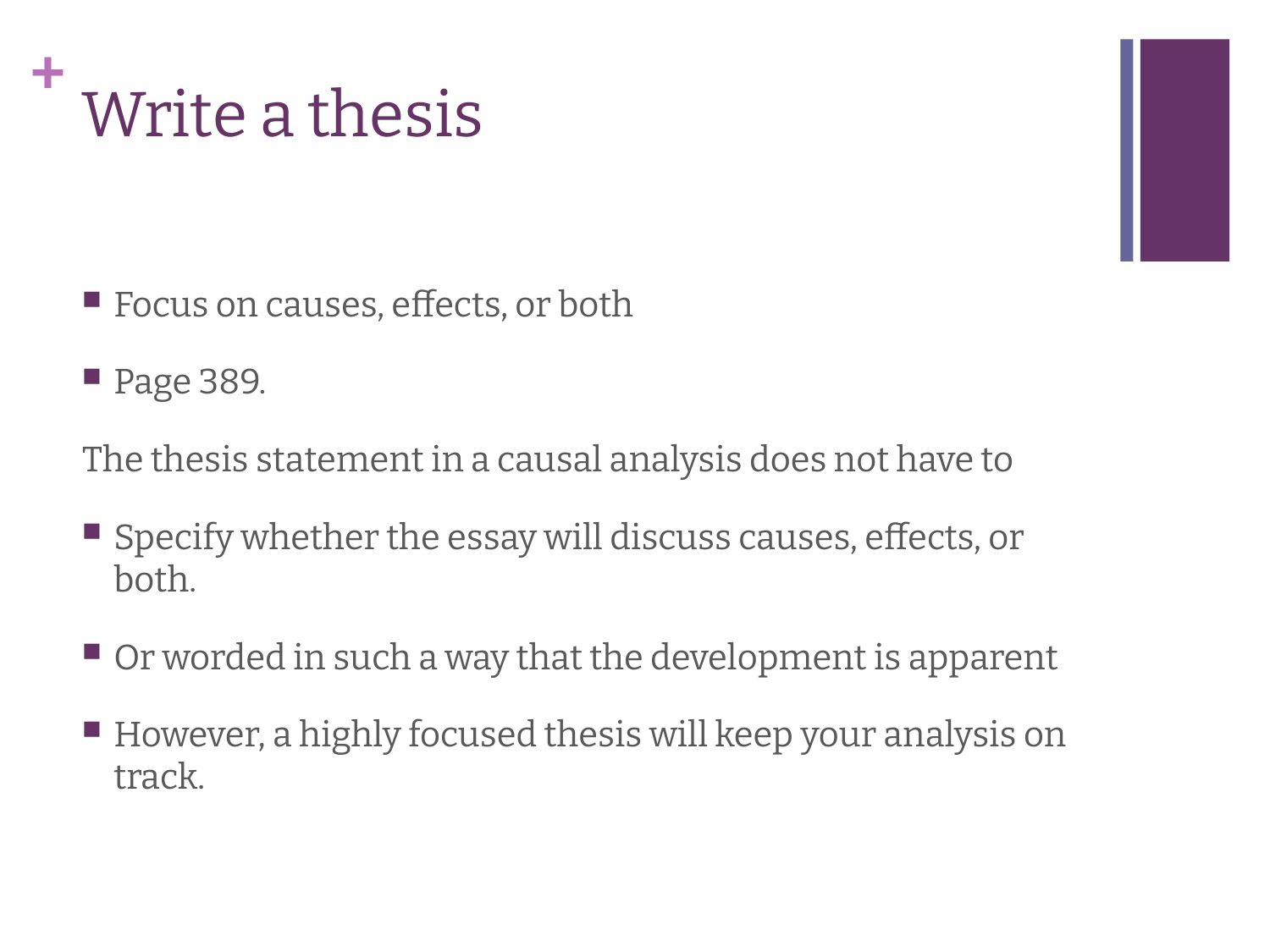

# Write a thesis
Focus on causes, effects, or both
Page 389.
The thesis statement in a causal analysis does not have to
Specify whether the essay will discuss causes, effects, or both.
Or worded in such a way that the development is apparent
However, a highly focused thesis will keep your analysis on track.